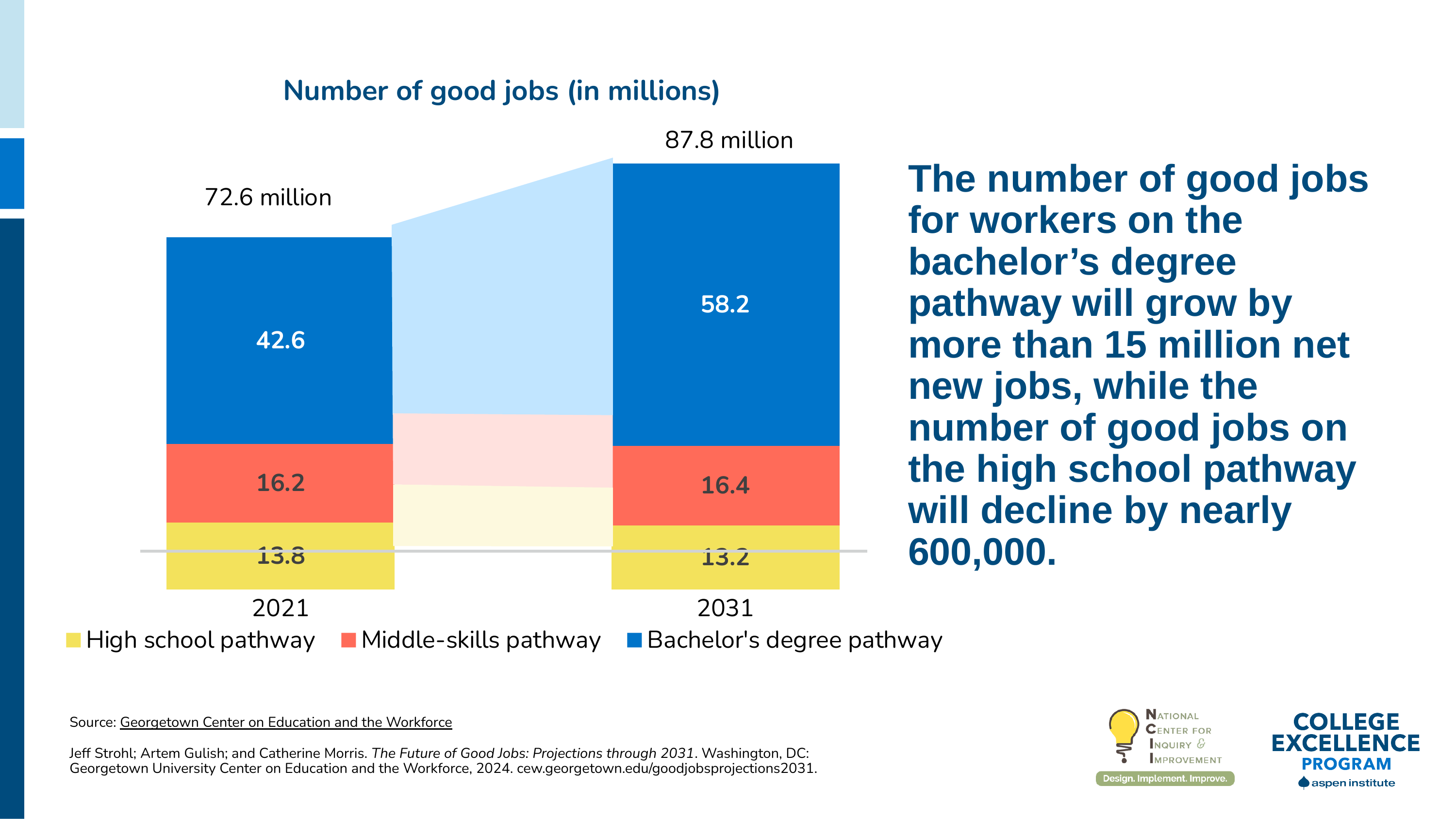

Number of good jobs (in millions)

### Chart

| Category | High school pathway | Middle-skills pathway | Bachelor's degree pathway |
|---|---|---|---|
| 2021 | 13.8 | 16.2 | 42.6 |
| 2031 | 13.2 | 16.4 | 58.2 |
87.8 million

The number of good jobs for workers on the bachelor’s degree pathway will grow by more than 15 million net new jobs, while the number of good jobs on the high school pathway will decline by nearly 600,000.

Source: Georgetown Center on Education and the Workforce

Jeff Strohl; Artem Gulish; and Catherine Morris. The Future of Good Jobs: Projections through 2031. Washington, DC: Georgetown University Center on Education and the Workforce, 2024. cew.georgetown.edu/goodjobsprojections2031.